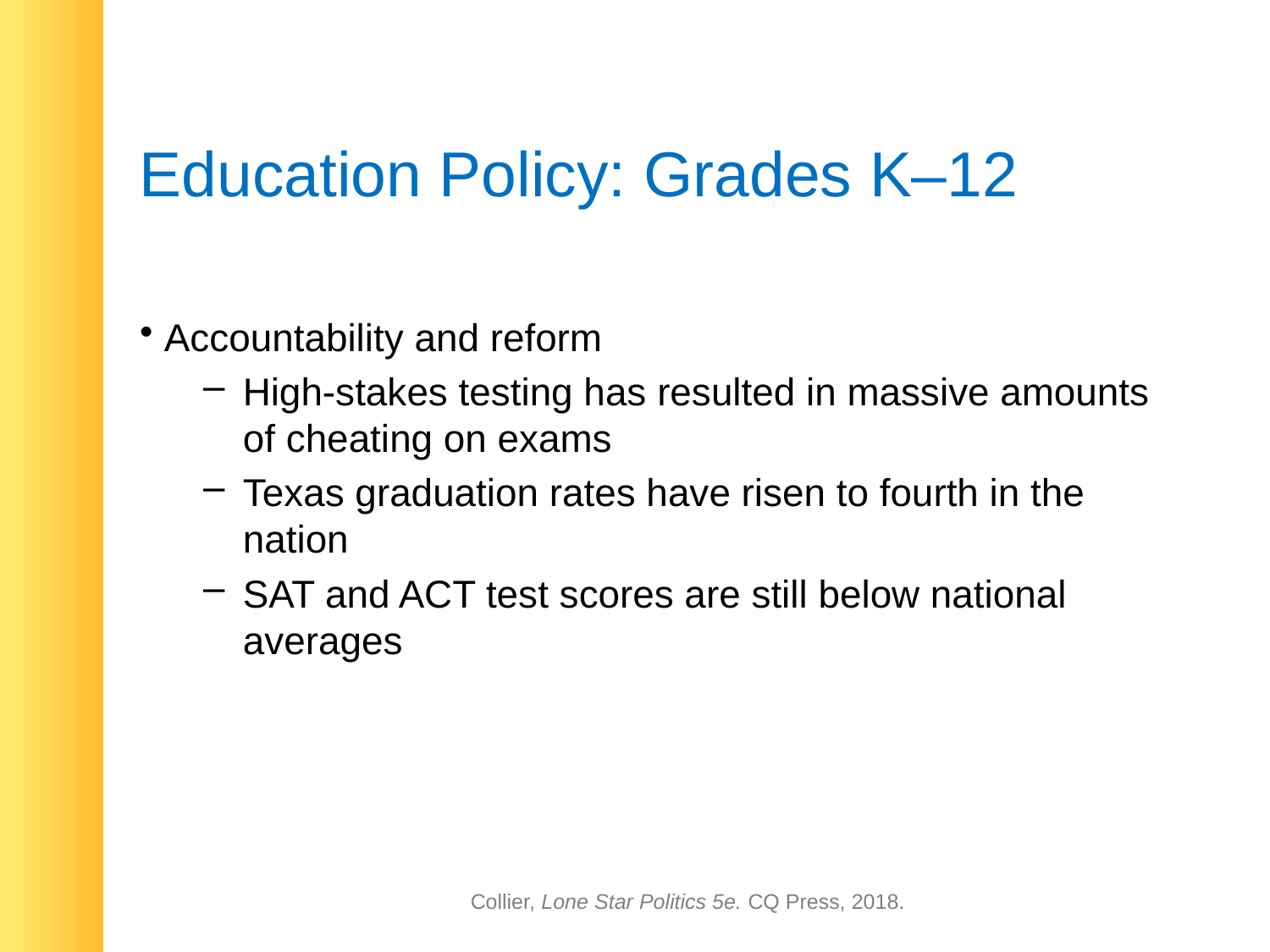

# Education Policy: Grades K–12
 Accountability and reform
High-stakes testing has resulted in massive amounts of cheating on exams
Texas graduation rates have risen to fourth in the nation
SAT and ACT test scores are still below national averages
Collier, Lone Star Politics 5e. CQ Press, 2018.